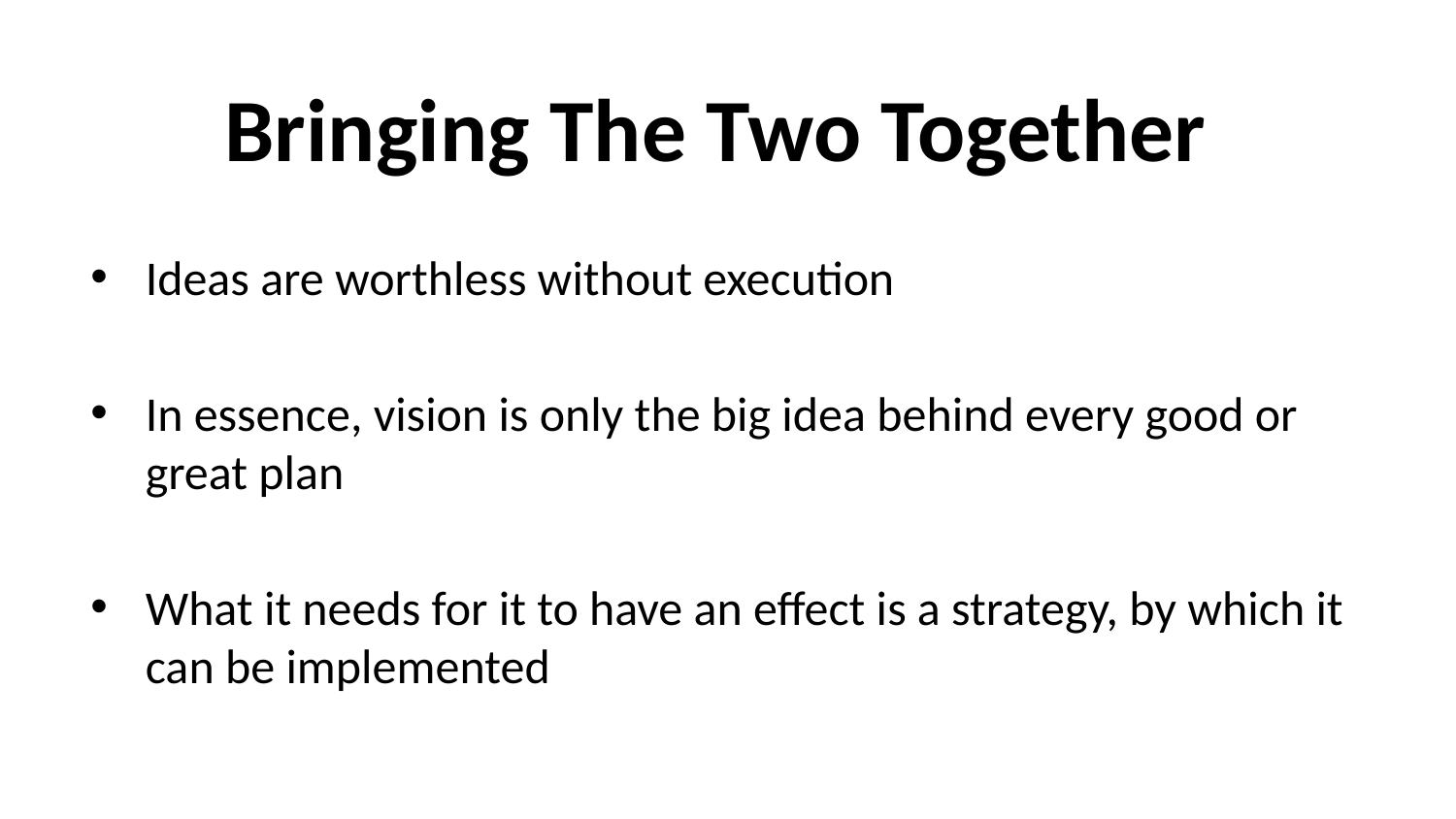

# Bringing The Two Together
Ideas are worthless without execution

In essence, vision is only the big idea behind every good or great plan

What it needs for it to have an effect is a strategy, by which it can be implemented